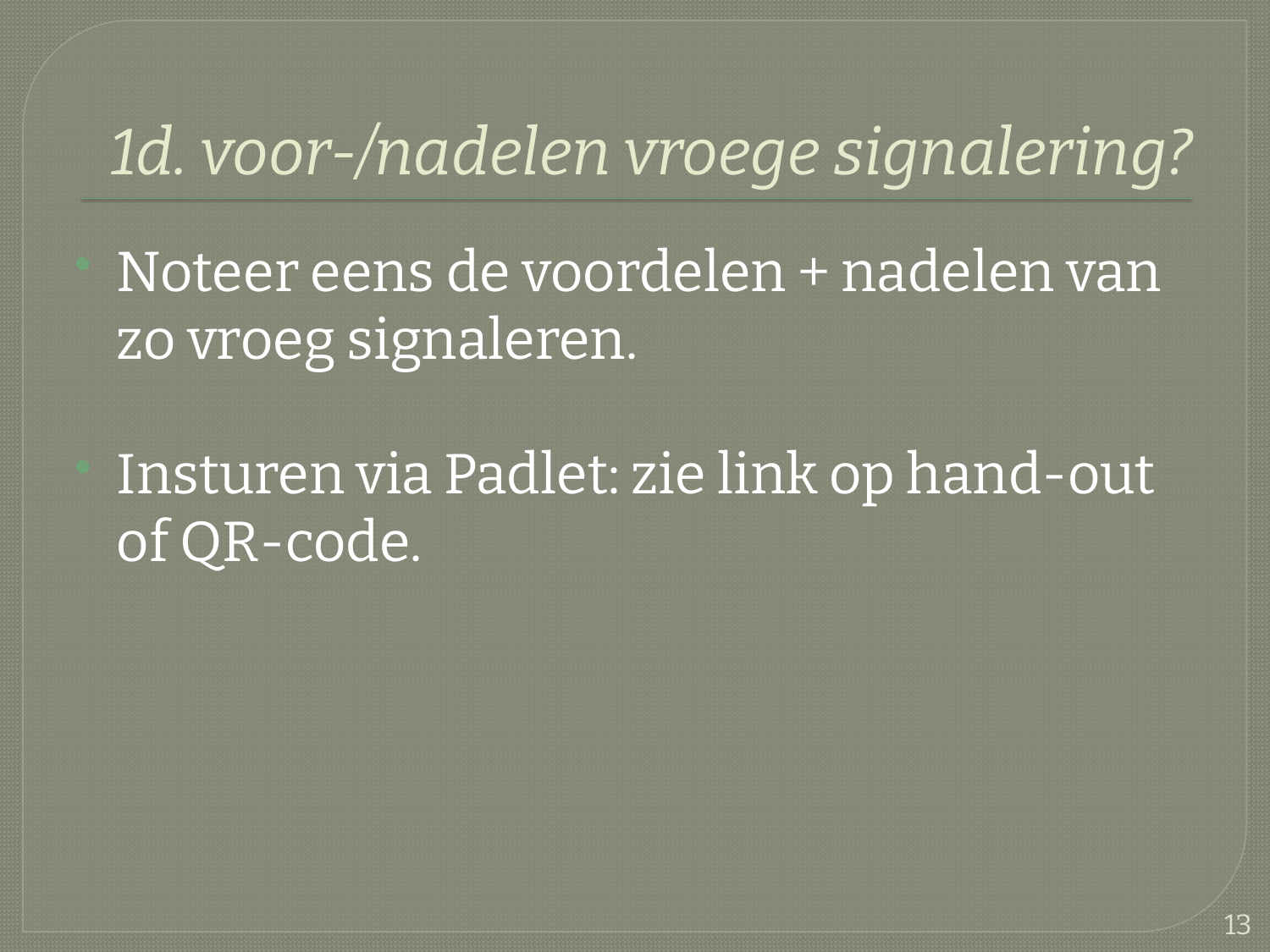

# 1d. voor-/nadelen vroege signalering?
Noteer eens de voordelen + nadelen van zo vroeg signaleren.

Insturen via Padlet: zie link op hand-out of QR-code.
13